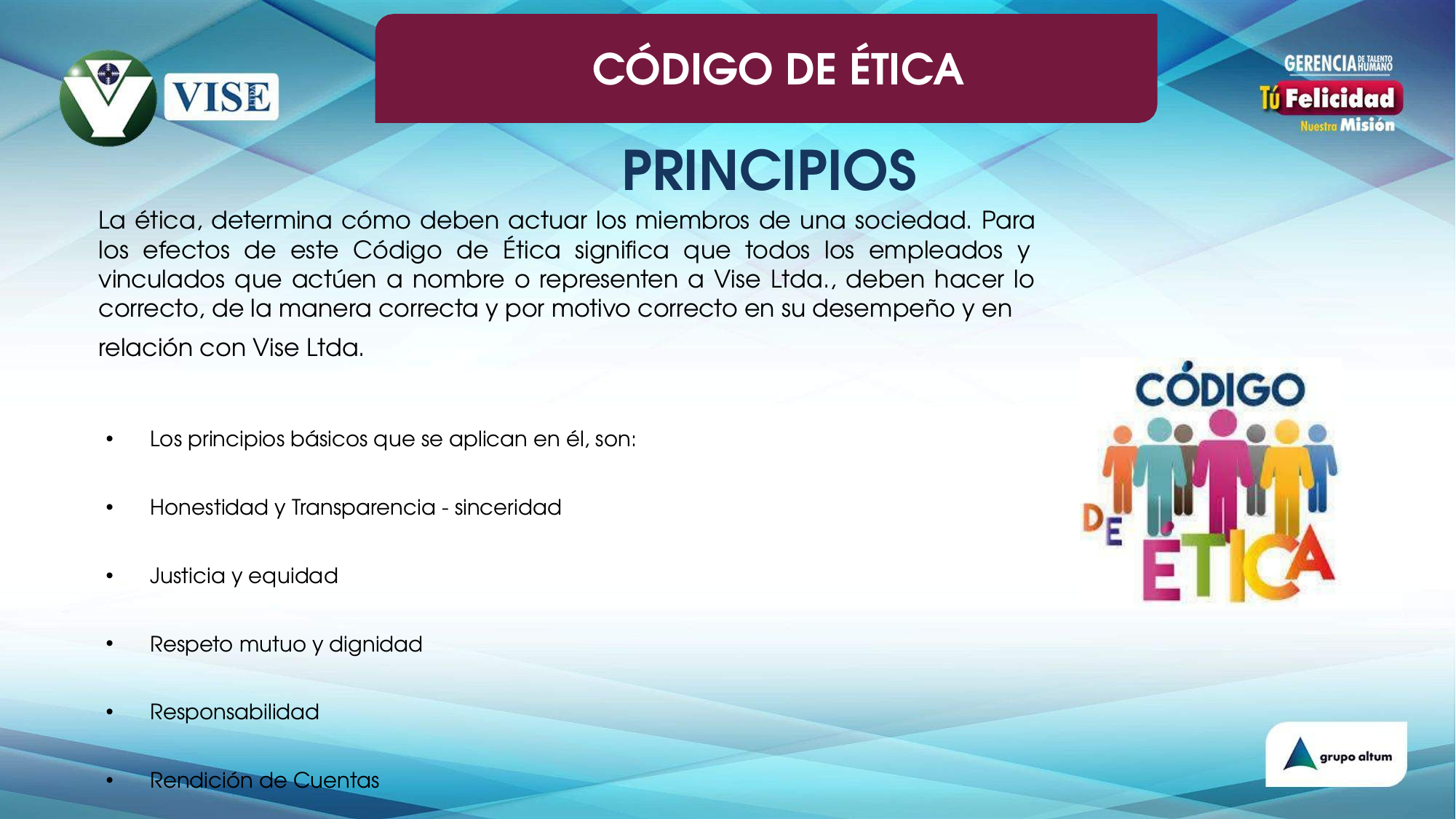

# CÓDIGO DE ÉTICA
PRINCIPIOS
La ética, determina cómo deben actuar los miembros de una sociedad. Para  los efectos de este Código de Ética significa que todos los empleados y  vinculados que actúen a nombre o representen a Vise Ltda., deben hacer lo  correcto, de la manera correcta y por motivo correcto en su desempeño y en
relación con Vise Ltda.

Los principios básicos que se aplican en él, son:
Honestidad y Transparencia - sinceridad
Justicia y equidad
Respeto mutuo y dignidad
Responsabilidad
Rendición de Cuentas